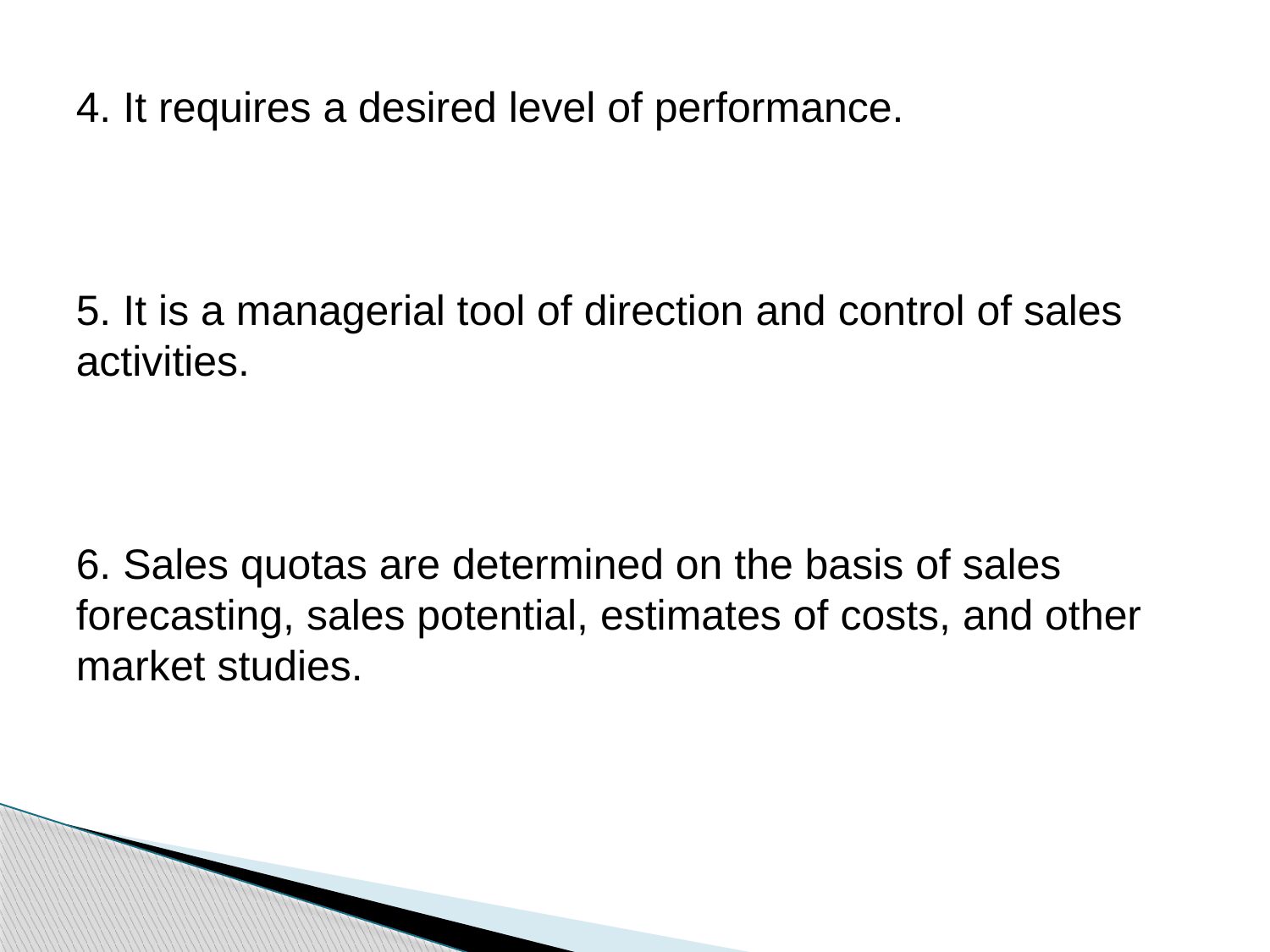

4. It requires a desired level of performance.

5. It is a managerial tool of direction and control of sales activities.

6. Sales quotas are determined on the basis of sales forecasting, sales potential, estimates of costs, and other market studies.